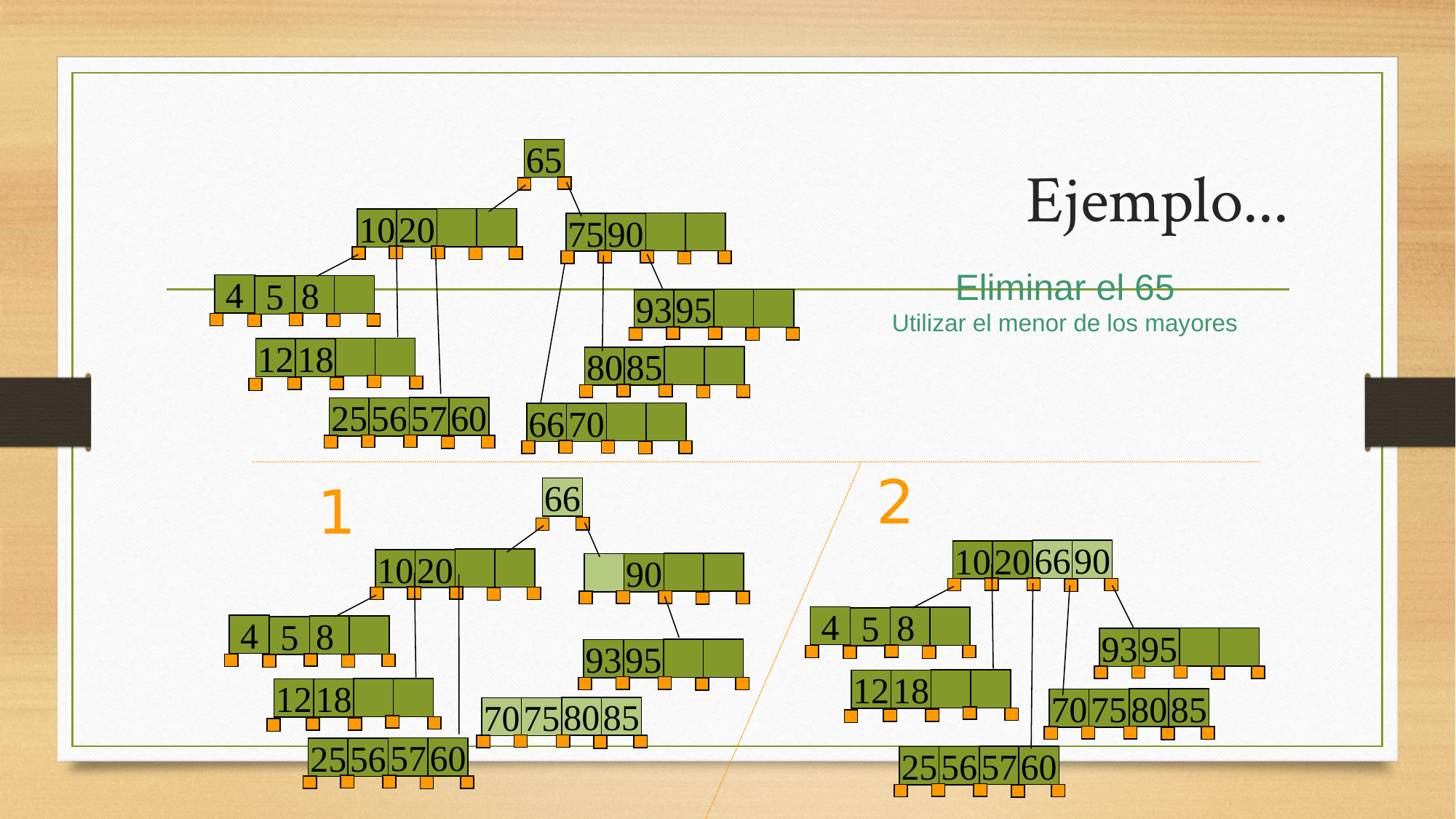

# Ejemplo...
65

10
20

75
90

Eliminar el 65
Utilizar el menor de los mayores

4
8

5

93
95

12
18

80
85

57
60
25
56

66
70

2

1
66

66
90
10
20

10
20

90

4
8

5

4
8

5

93
95

93
95

12
18

12
18

80
85
70
75
80
85
70
75

57
60
25
56

57
60
25
56